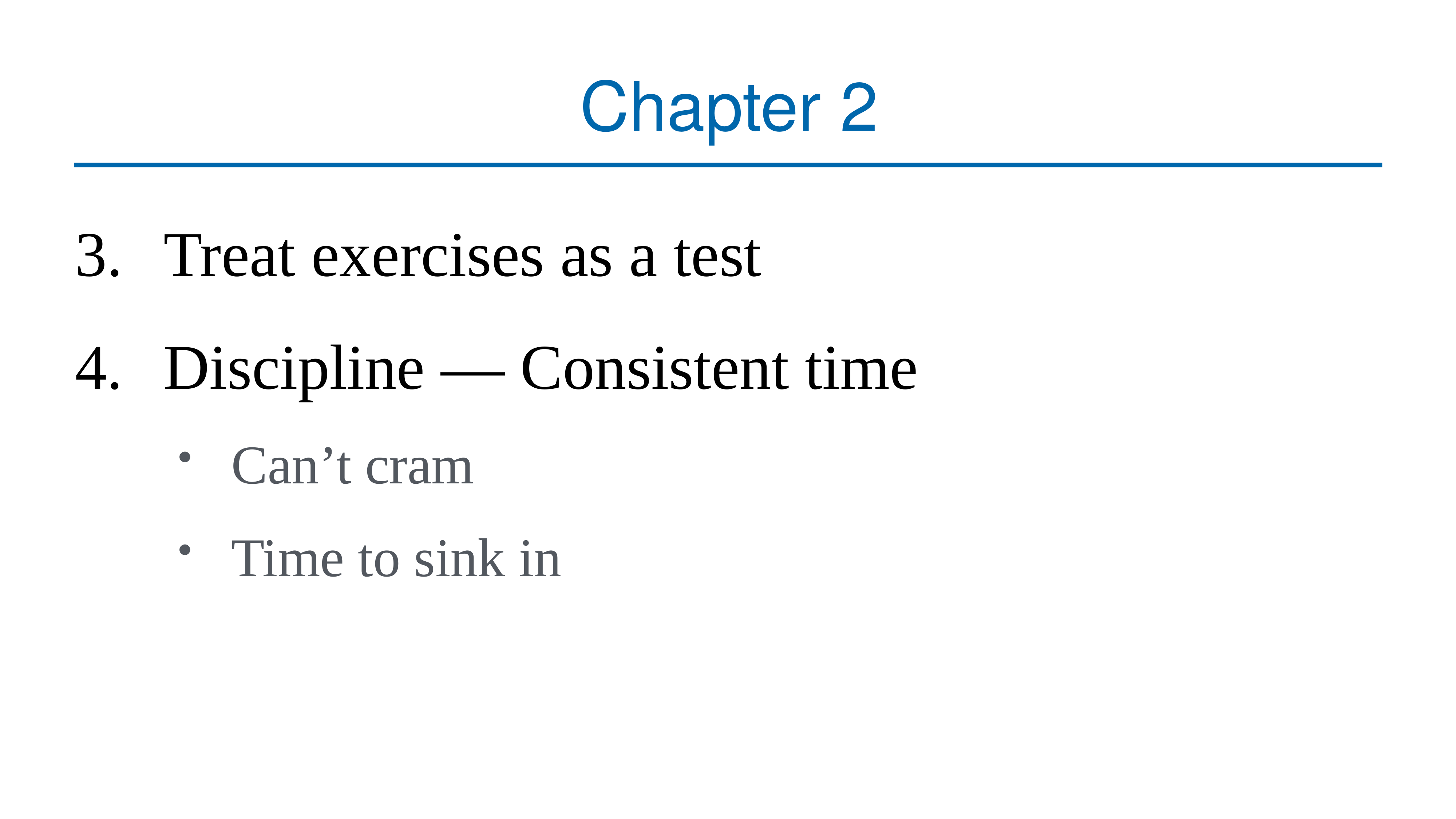

# Chapter 2
Treat exercises as a test
Discipline — Consistent time
Can’t cram
Time to sink in